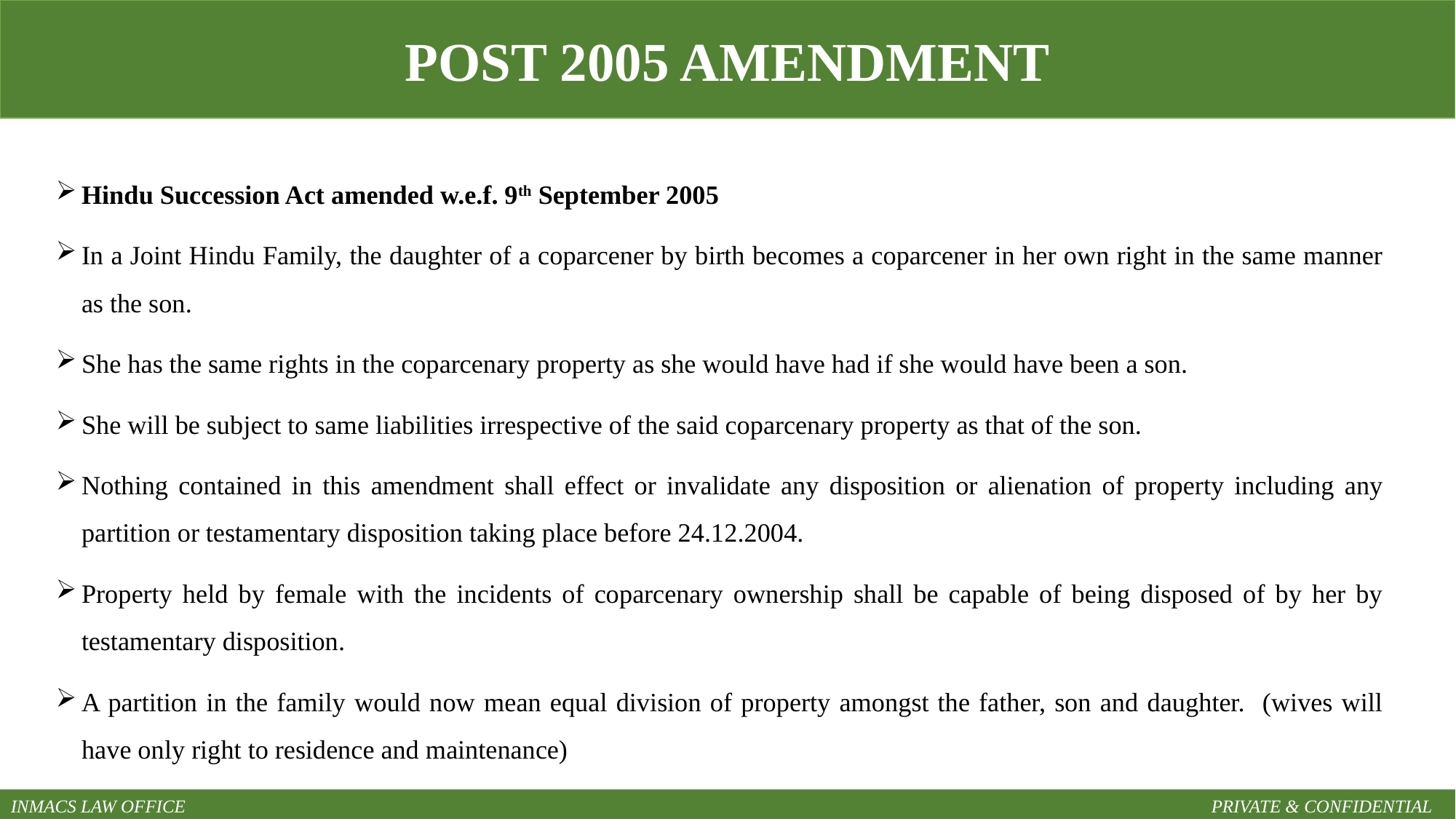

POST 2005 AMENDMENT
Hindu Succession Act amended w.e.f. 9th September 2005
In a Joint Hindu Family, the daughter of a coparcener by birth becomes a coparcener in her own right in the same manner as the son.
She has the same rights in the coparcenary property as she would have had if she would have been a son.
She will be subject to same liabilities irrespective of the said coparcenary property as that of the son.
Nothing contained in this amendment shall effect or invalidate any disposition or alienation of property including any partition or testamentary disposition taking place before 24.12.2004.
Property held by female with the incidents of coparcenary ownership shall be capable of being disposed of by her by testamentary disposition.
A partition in the family would now mean equal division of property amongst the father, son and daughter.  (wives will have only right to residence and maintenance)
INMACS LAW OFFICE										PRIVATE & CONFIDENTIAL